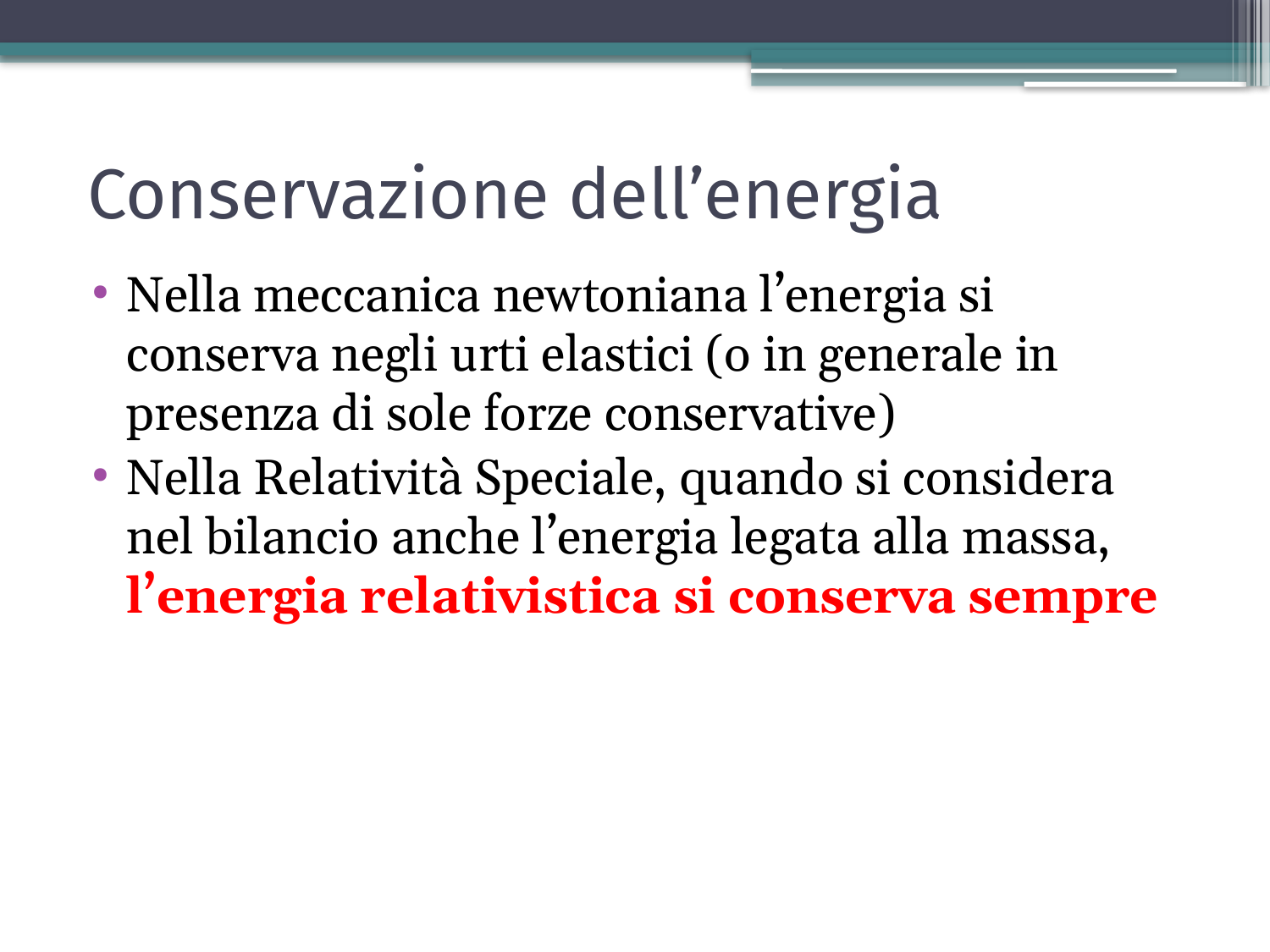

# Conservazione dell’energia
Nella meccanica newtoniana l’energia si conserva negli urti elastici (o in generale in presenza di sole forze conservative)
Nella Relatività Speciale, quando si considera nel bilancio anche l’energia legata alla massa, l’energia relativistica si conserva sempre